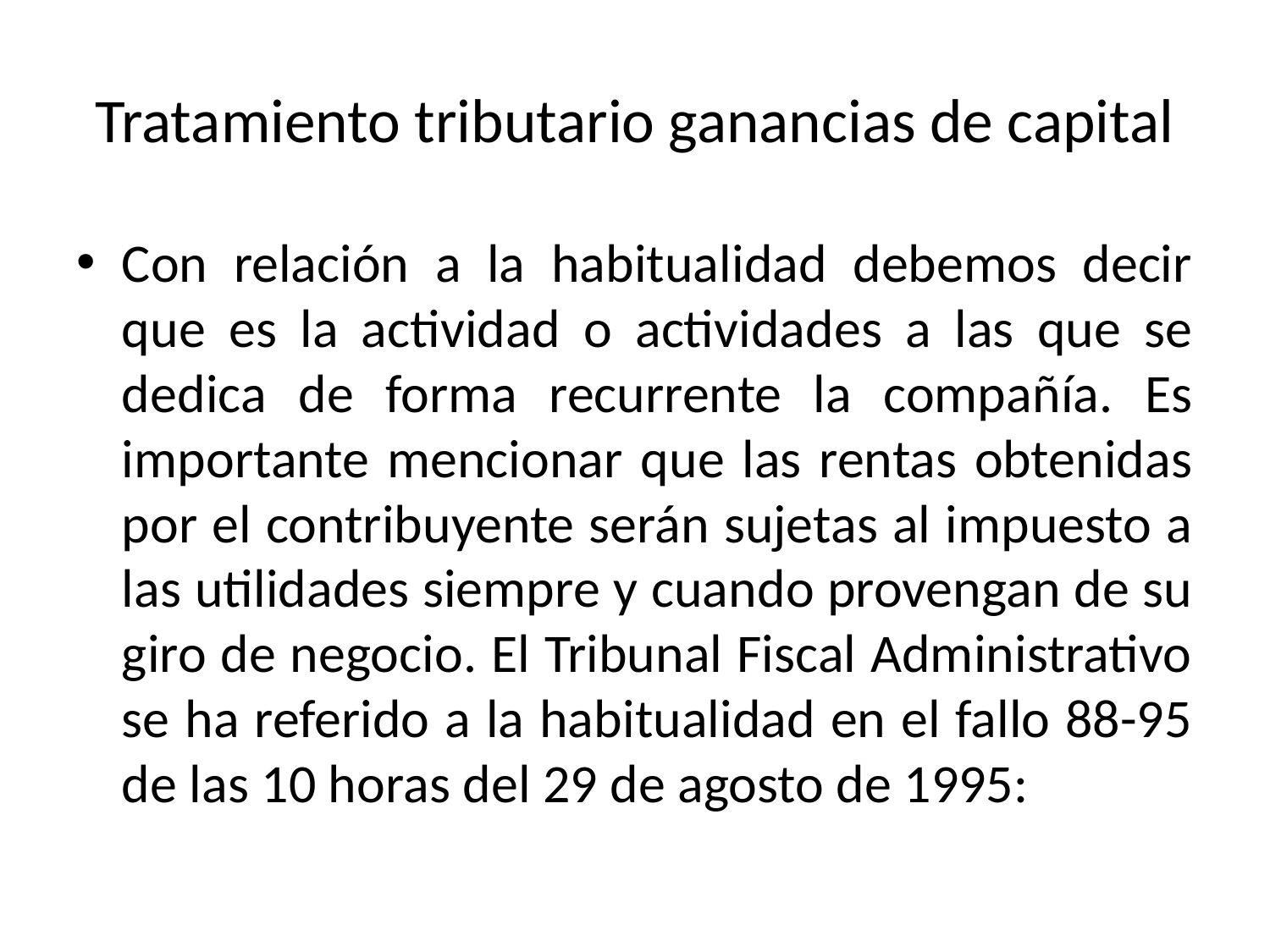

# Tratamiento tributario ganancias de capital
Con relación a la habitualidad debemos decir que es la actividad o actividades a las que se dedica de forma recurrente la compañía. Es importante mencionar que las rentas obtenidas por el contribuyente serán sujetas al impuesto a las utilidades siempre y cuando provengan de su giro de negocio. El Tribunal Fiscal Administrativo se ha referido a la habitualidad en el fallo 88-95 de las 10 horas del 29 de agosto de 1995: